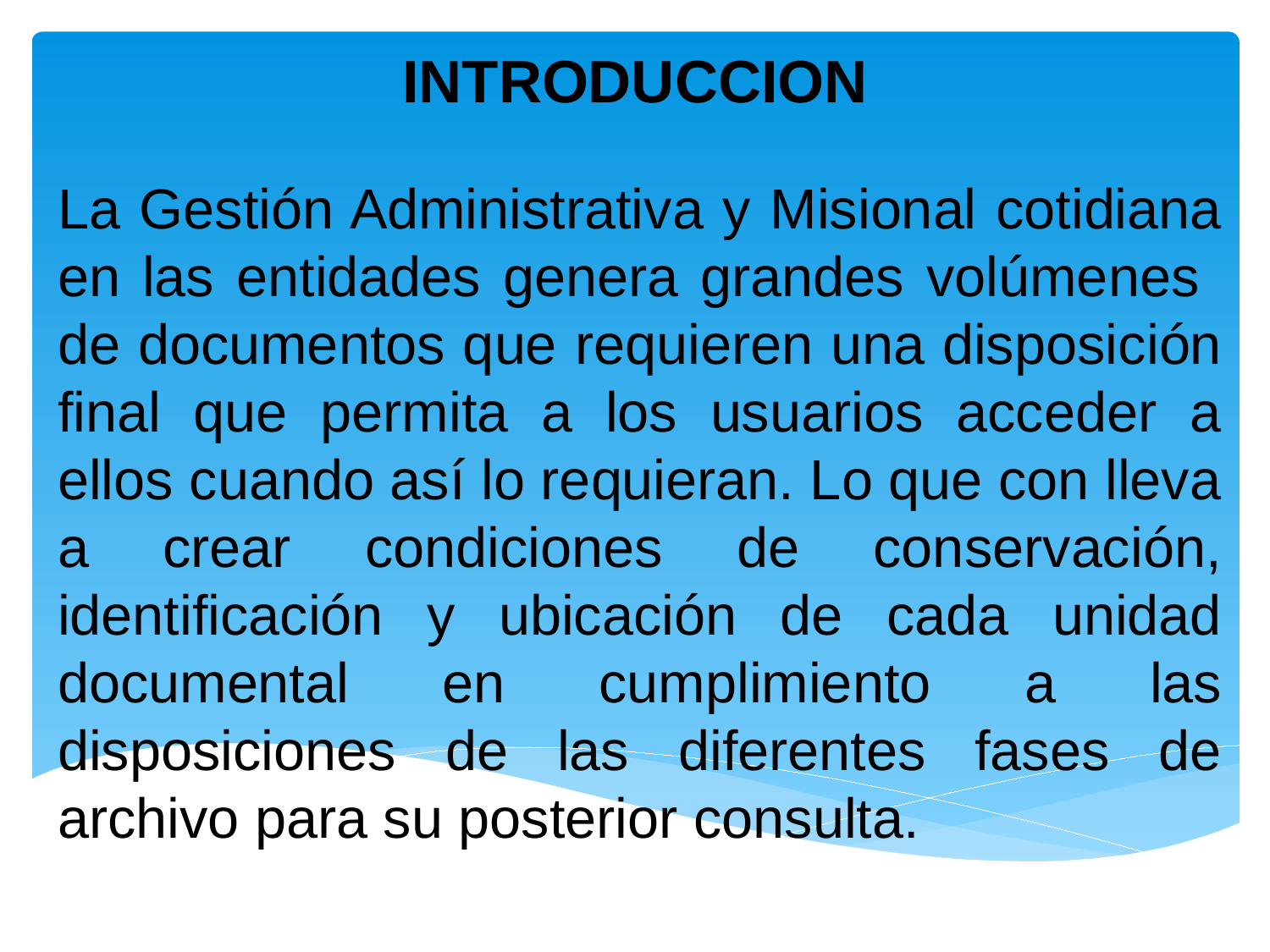

# INTRODUCCION
La Gestión Administrativa y Misional cotidiana en las entidades genera grandes volúmenes  de documentos que requieren una disposición final que permita a los usuarios acceder a ellos cuando así lo requieran. Lo que con lleva a crear condiciones de conservación, identificación y ubicación de cada unidad documental en cumplimiento a las disposiciones de las diferentes fases de archivo para su posterior consulta.